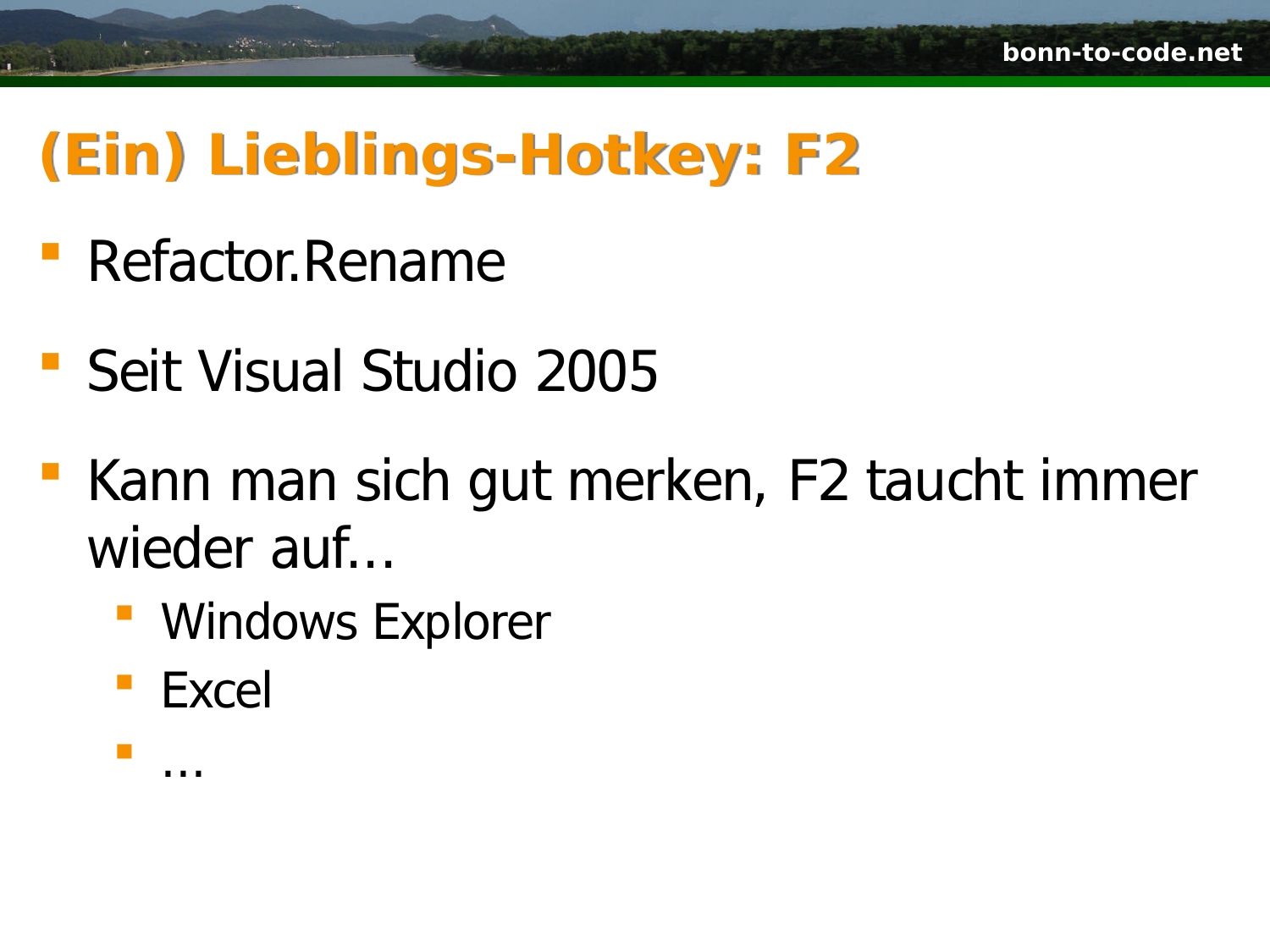

# (Ein) Lieblings-Hotkey: F2
Refactor.Rename
Seit Visual Studio 2005
Kann man sich gut merken, F2 taucht immer wieder auf...
Windows Explorer
Excel
...